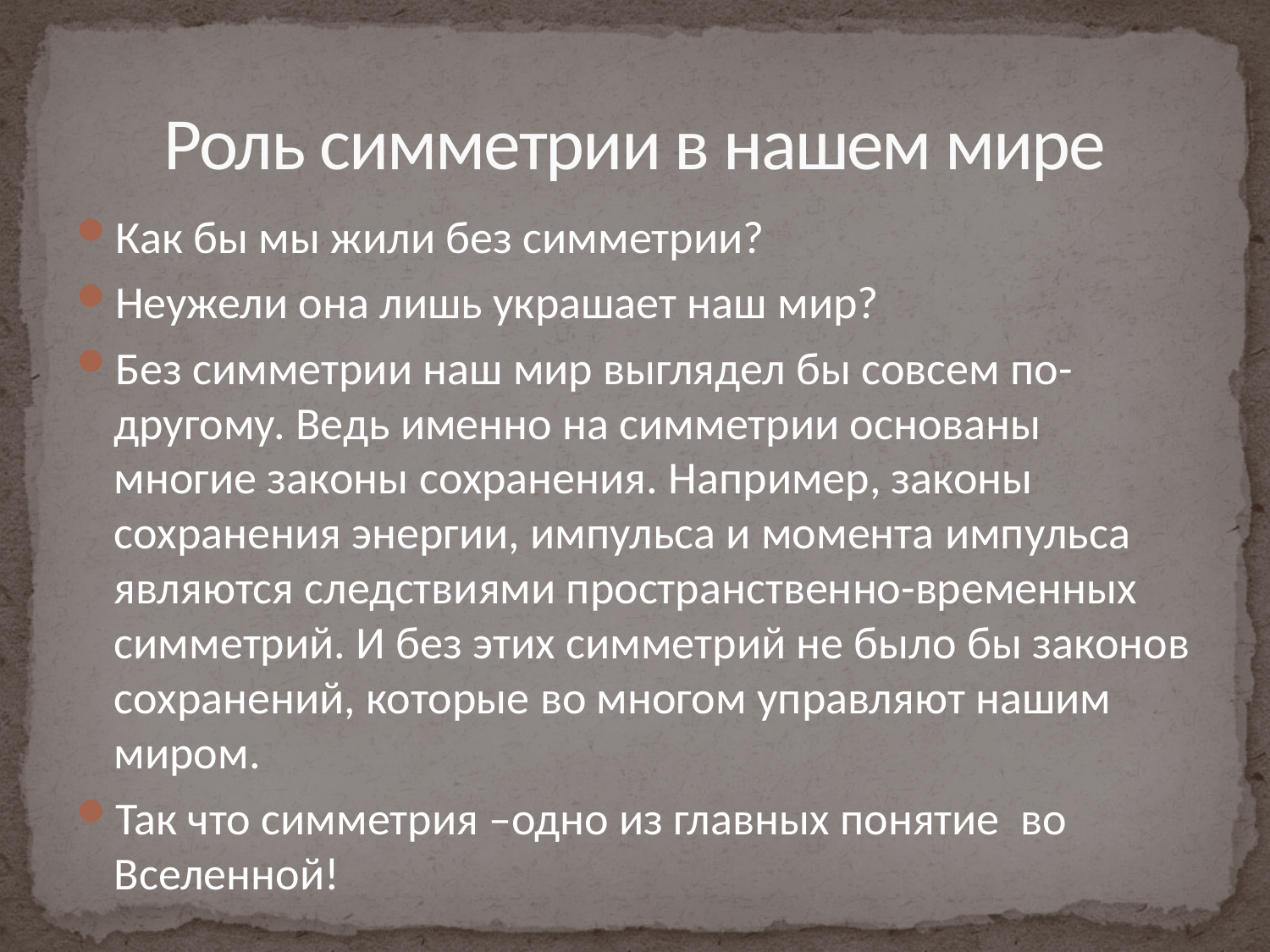

# Роль симметрии в нашем мире
Как бы мы жили без симметрии?
Неужели она лишь украшает наш мир?
Без симметрии наш мир выглядел бы совсем по-другому. Ведь именно на симметрии основаны многие законы сохранения. Например, законы сохранения энергии, импульса и момента импульса являются следствиями пространственно-временных симметрий. И без этих симметрий не было бы законов сохранений, которые во многом управляют нашим миром.
Так что симметрия –одно из главных понятие  во Вселенной!